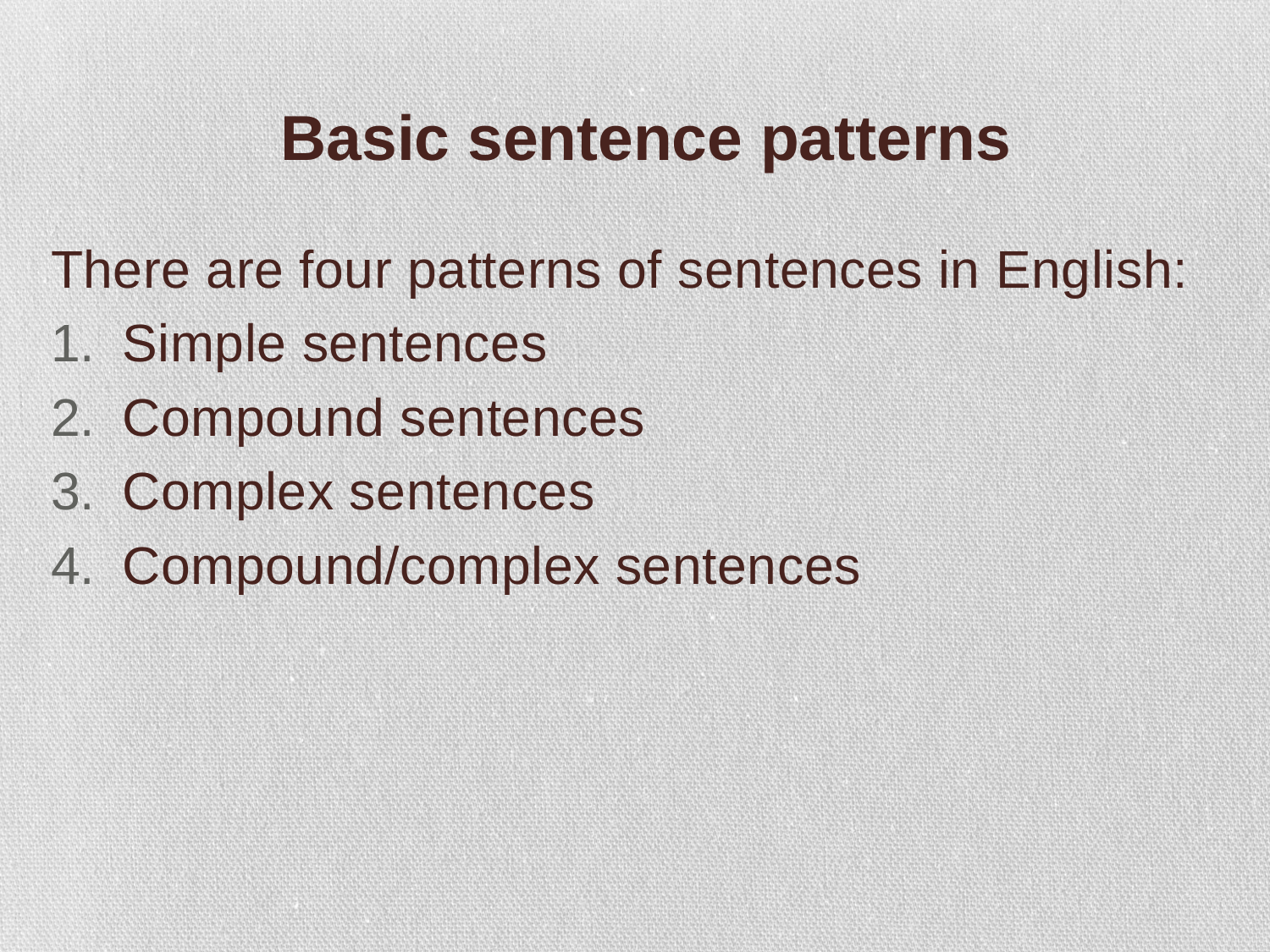

# Basic sentence patterns

There are four patterns of sentences in English:
Simple sentences
Compound sentences
Complex sentences
Compound/complex sentences
Eman Al-Katheery